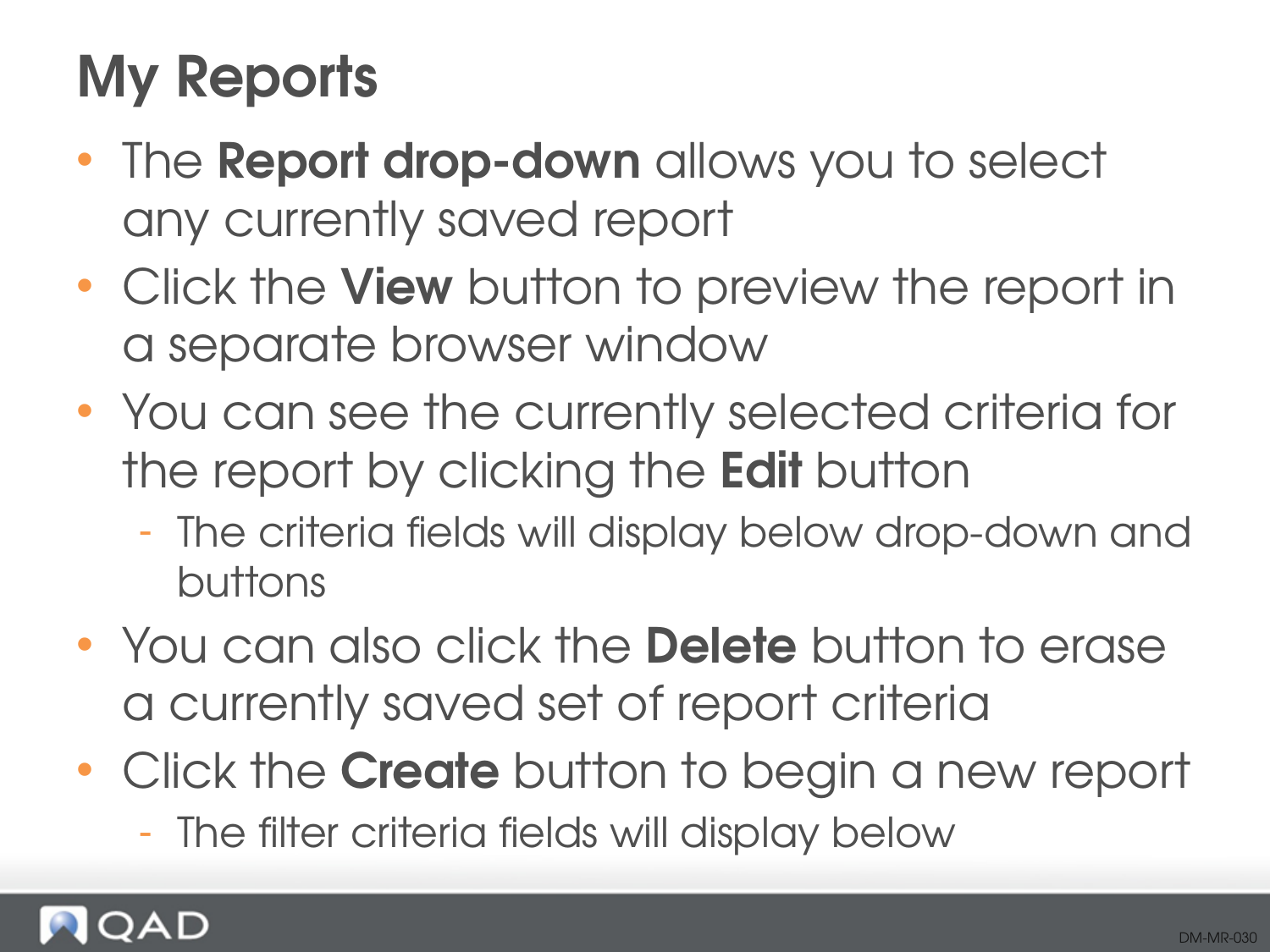

# My Reports
The Report drop-down allows you to select any currently saved report
Click the View button to preview the report in a separate browser window
You can see the currently selected criteria for the report by clicking the Edit button
The criteria fields will display below drop-down and buttons
You can also click the Delete button to erase a currently saved set of report criteria
Click the Create button to begin a new report
The filter criteria fields will display below

DM-MR-030